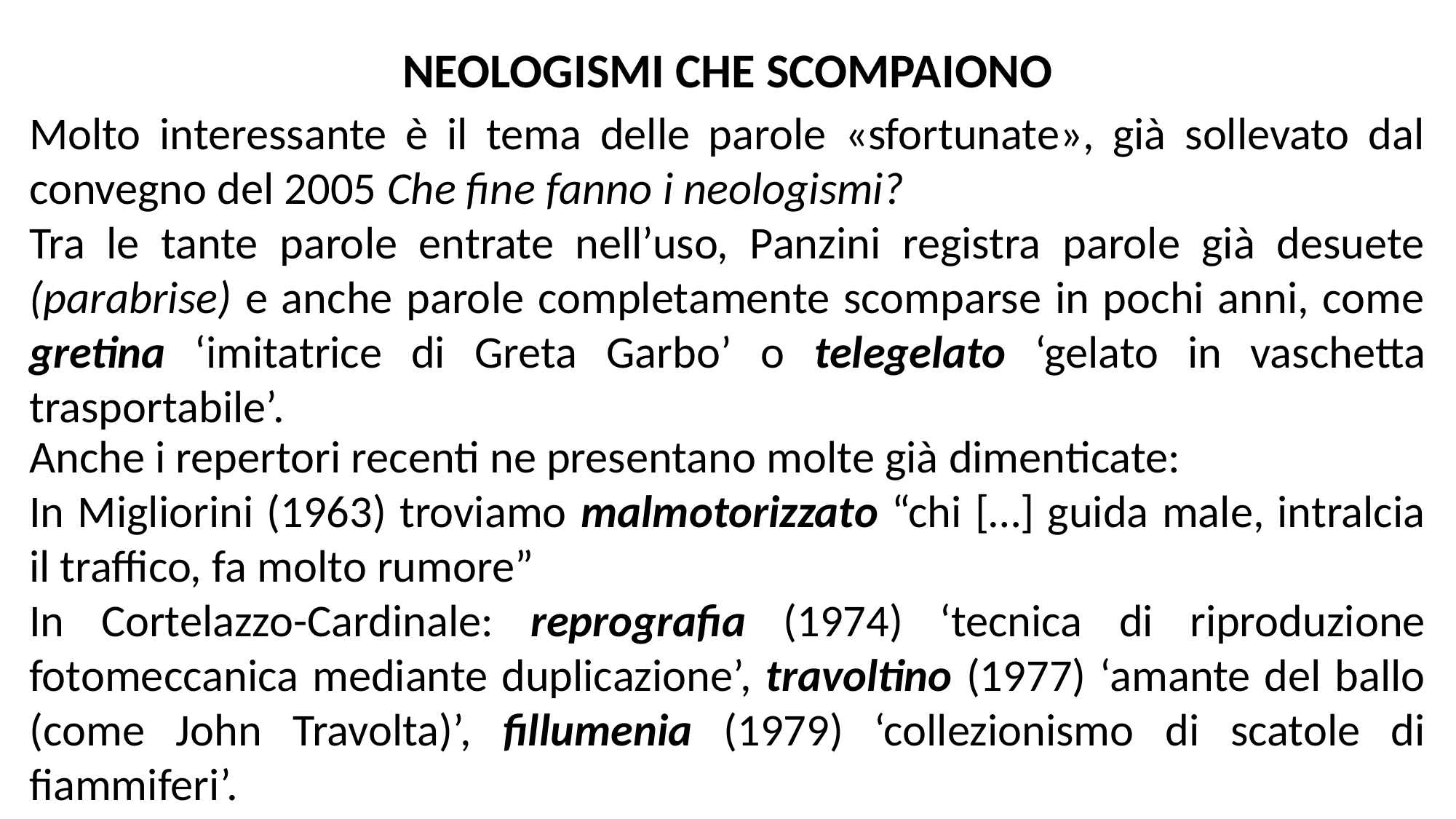

NEOLOGISMI CHE SCOMPAIONO
Molto interessante è il tema delle parole «sfortunate», già sollevato dal convegno del 2005 Che fine fanno i neologismi?
Tra le tante parole entrate nell’uso, Panzini registra parole già desuete (parabrise) e anche parole completamente scomparse in pochi anni, come gretina ‘imitatrice di Greta Garbo’ o telegelato ‘gelato in vaschetta trasportabile’.
Anche i repertori recenti ne presentano molte già dimenticate:
In Migliorini (1963) troviamo malmotorizzato “chi […] guida male, intralcia il traffico, fa molto rumore”
In Cortelazzo-Cardinale: reprografia (1974) ‘tecnica di riproduzione fotomeccanica mediante duplicazione’, travoltino (1977) ‘amante del ballo (come John Travolta)’, fillumenia (1979) ‘collezionismo di scatole di fiammiferi’.